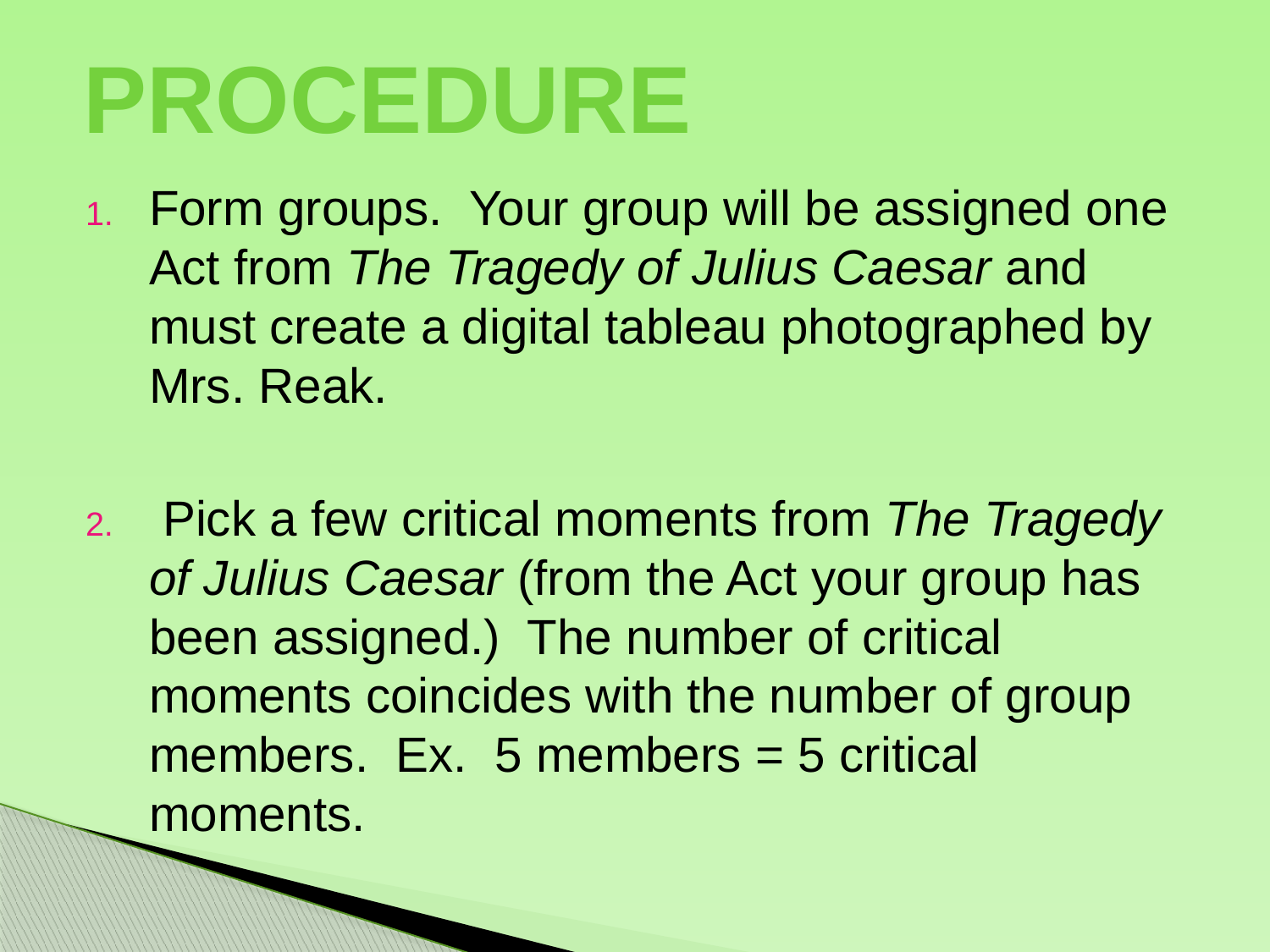

Procedure

Form groups.  Your group will be assigned one Act from The Tragedy of Julius Caesar and must create a digital tableau photographed by Mrs. Reak.

 Pick a few critical moments from The Tragedy of Julius Caesar (from the Act your group has been assigned.)  The number of critical moments coincides with the number of group members.  Ex.  5 members = 5 critical moments.